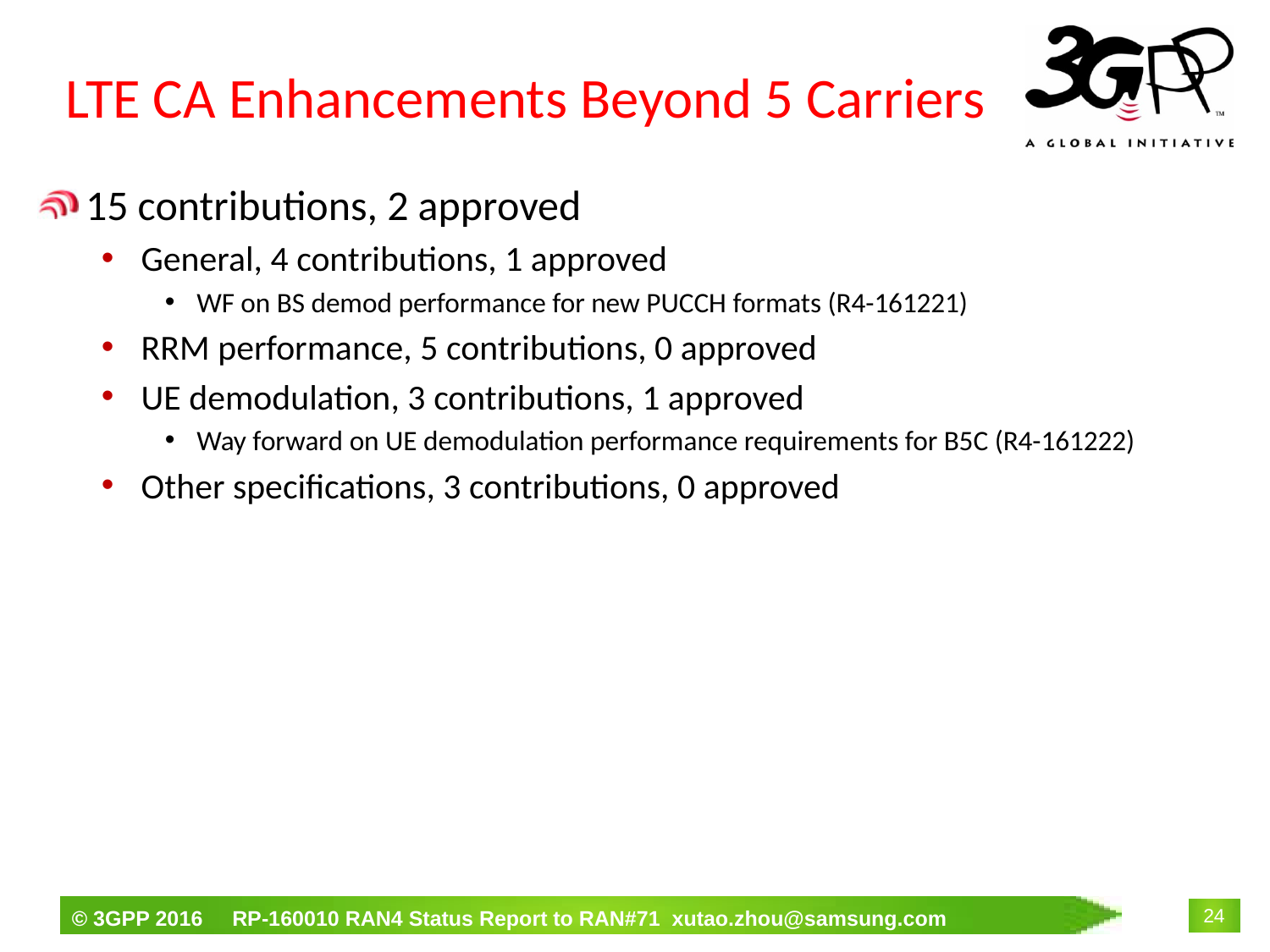

# LTE CA Enhancements Beyond 5 Carriers
15 contributions, 2 approved
General, 4 contributions, 1 approved
WF on BS demod performance for new PUCCH formats (R4-161221)
RRM performance, 5 contributions, 0 approved
UE demodulation, 3 contributions, 1 approved
Way forward on UE demodulation performance requirements for B5C (R4-161222)
Other specifications, 3 contributions, 0 approved